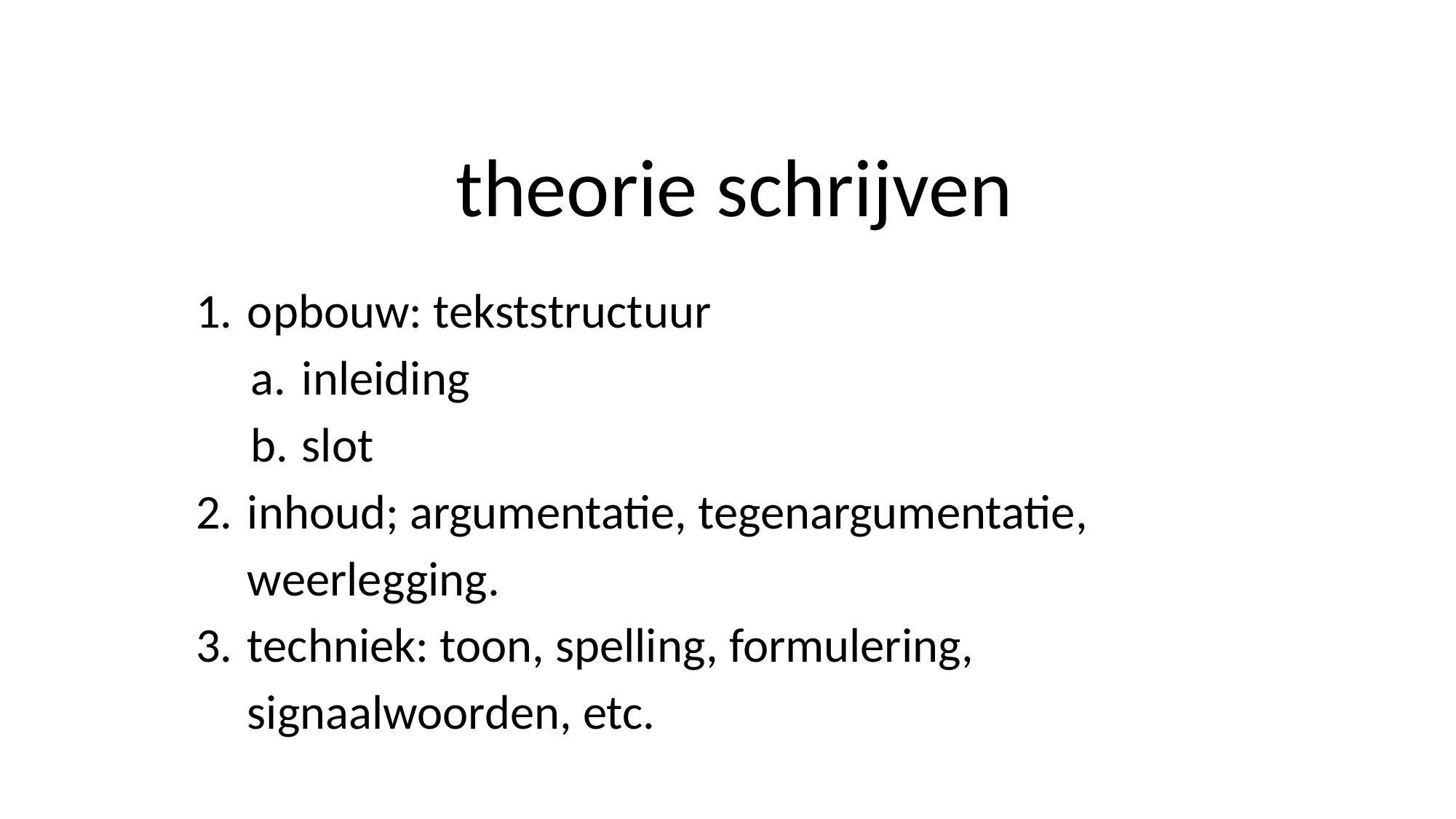

# theorie schrijven
opbouw: tekststructuur
inleiding
slot
inhoud; argumentatie, tegenargumentatie, weerlegging.
techniek: toon, spelling, formulering, signaalwoorden, etc.